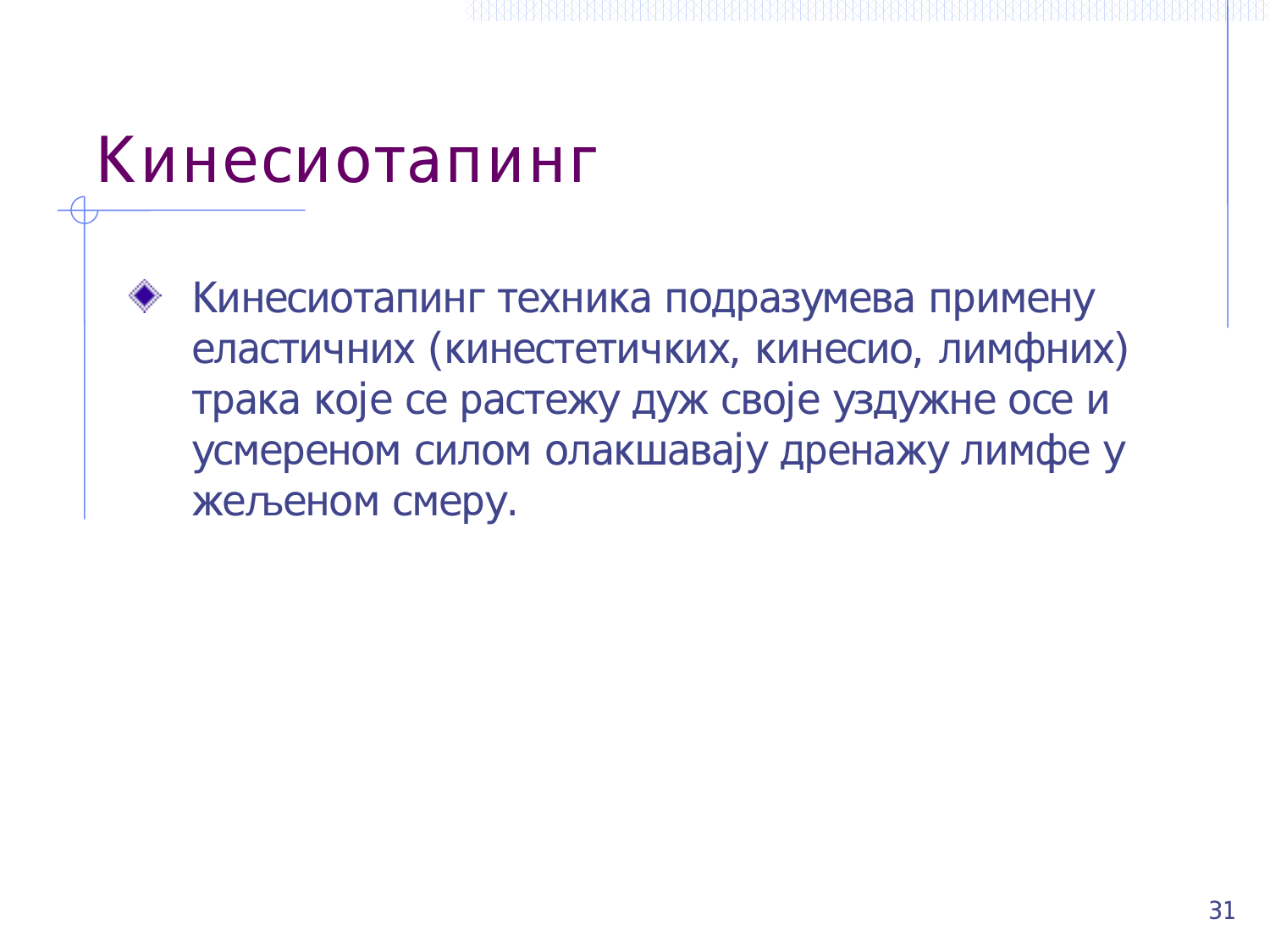

# Кинесиотапинг
Кинесиотапинг техника подразумева примену еластичних (кинестетичких, кинесио, лимфних) трака које се растежу дуж своје уздужне осе и усмереном силом олакшавају дренажу лимфе у жељеном смеру.
31